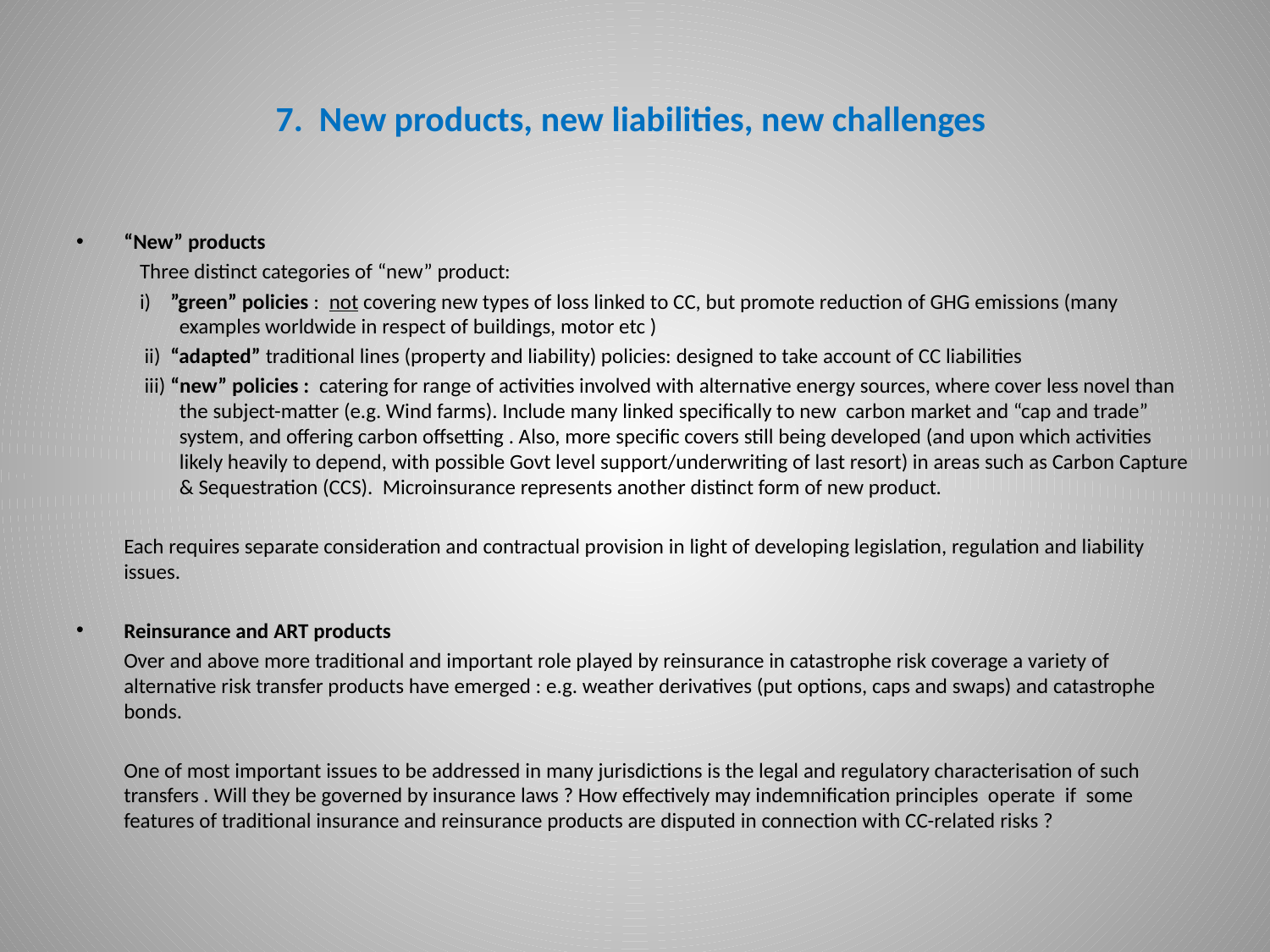

# 7.  New products, new liabilities, new challenges
“New” products
Three distinct categories of “new” product:
i)    ”green” policies :  not covering new types of loss linked to CC, but promote reduction of GHG emissions (many examples worldwide in respect of buildings, motor etc )
 ii)  “adapted” traditional lines (property and liability) policies: designed to take account of CC liabilities
 iii) “new” policies :  catering for range of activities involved with alternative energy sources, where cover less novel than the subject-matter (e.g. Wind farms). Include many linked specifically to new  carbon market and “cap and trade” system, and offering carbon offsetting . Also, more specific covers still being developed (and upon which activities likely heavily to depend, with possible Govt level support/underwriting of last resort) in areas such as Carbon Capture & Sequestration (CCS).  Microinsurance represents another distinct form of new product.

 	Each requires separate consideration and contractual provision in light of developing legislation, regulation and liability issues.

Reinsurance and ART products
	Over and above more traditional and important role played by reinsurance in catastrophe risk coverage a variety of alternative risk transfer products have emerged : e.g. weather derivatives (put options, caps and swaps) and catastrophe bonds.

	One of most important issues to be addressed in many jurisdictions is the legal and regulatory characterisation of such transfers . Will they be governed by insurance laws ? How effectively may indemnification principles  operate  if  some features of traditional insurance and reinsurance products are disputed in connection with CC-related risks ?